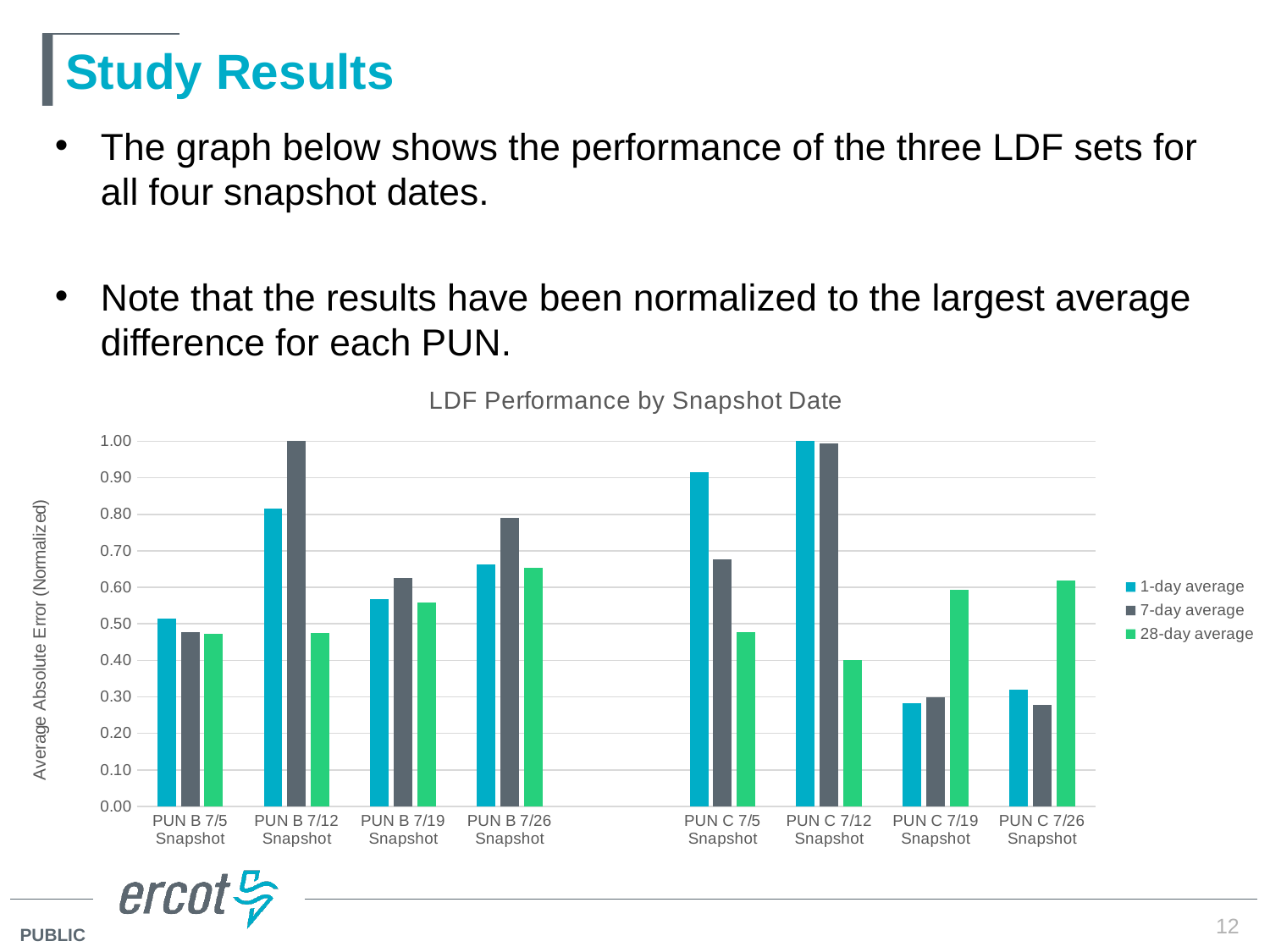

# Study Results
The graph below shows the performance of the three LDF sets for all four snapshot dates.

Note that the results have been normalized to the largest average difference for each PUN.

### Chart: LDF Performance by Snapshot Date

| Category | 1-day average | 7-day average | 28-day average |
|---|---|---|---|
| PUN B 7/5 Snapshot | 0.5142553552231456 | 0.47809203566077085 | 0.47257528683007877 |
| PUN B 7/12 Snapshot | 0.8154969715647278 | 1.0 | 0.4759618856468797 |
| PUN B 7/19 Snapshot | 0.5677739544861866 | 0.6265015062663666 | 0.5577027771399964 |
| PUN B 7/26 Snapshot | 0.6636469667765739 | 0.7899235084240644 | 0.6523279065254299 |
|  | None | None | None |
| PUN C 7/5 Snapshot | 0.9150742079802742 | 0.6754791904873242 | 0.47625341893465306 |
| PUN C 7/12 Snapshot | 1.0 | 0.9933705945360145 | 0.40166332618149897 |
| PUN C 7/19 Snapshot | 0.2815799984212834 | 0.2988092184935481 | 0.5927583271211142 |
| PUN C 7/26 Snapshot | 0.3188160534030007 | 0.2786511808253004 | 0.61959642622441 |
12